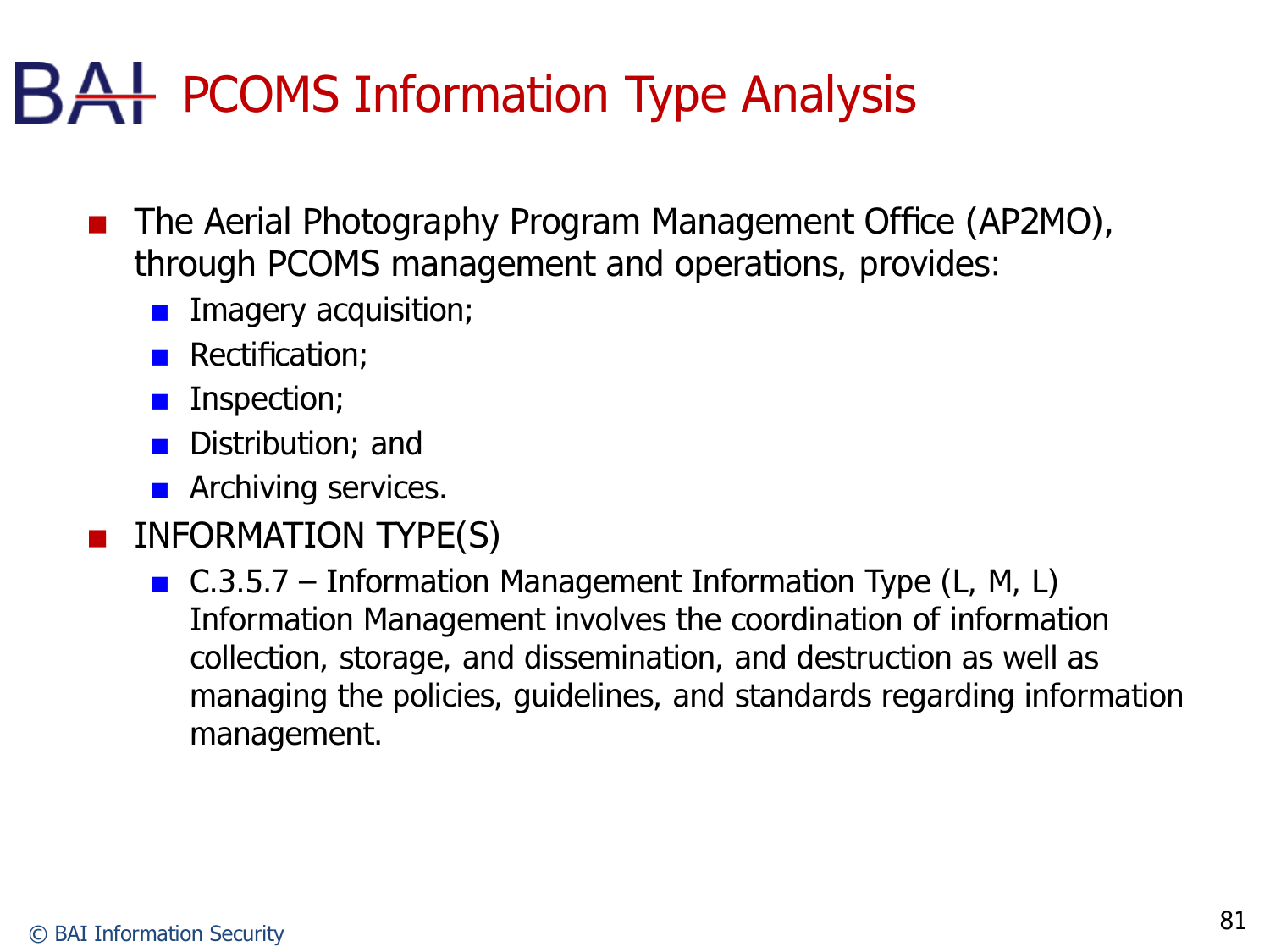

# PCOMS Information Type Analysis
The Aerial Photography Program Management Office (AP2MO), through PCOMS management and operations, provides:
Imagery acquisition;
Rectification;
Inspection;
Distribution; and
Archiving services.
INFORMATION TYPE(S)
C.3.5.7 – Information Management Information Type (L, M, L) Information Management involves the coordination of information collection, storage, and dissemination, and destruction as well as managing the policies, guidelines, and standards regarding information management.